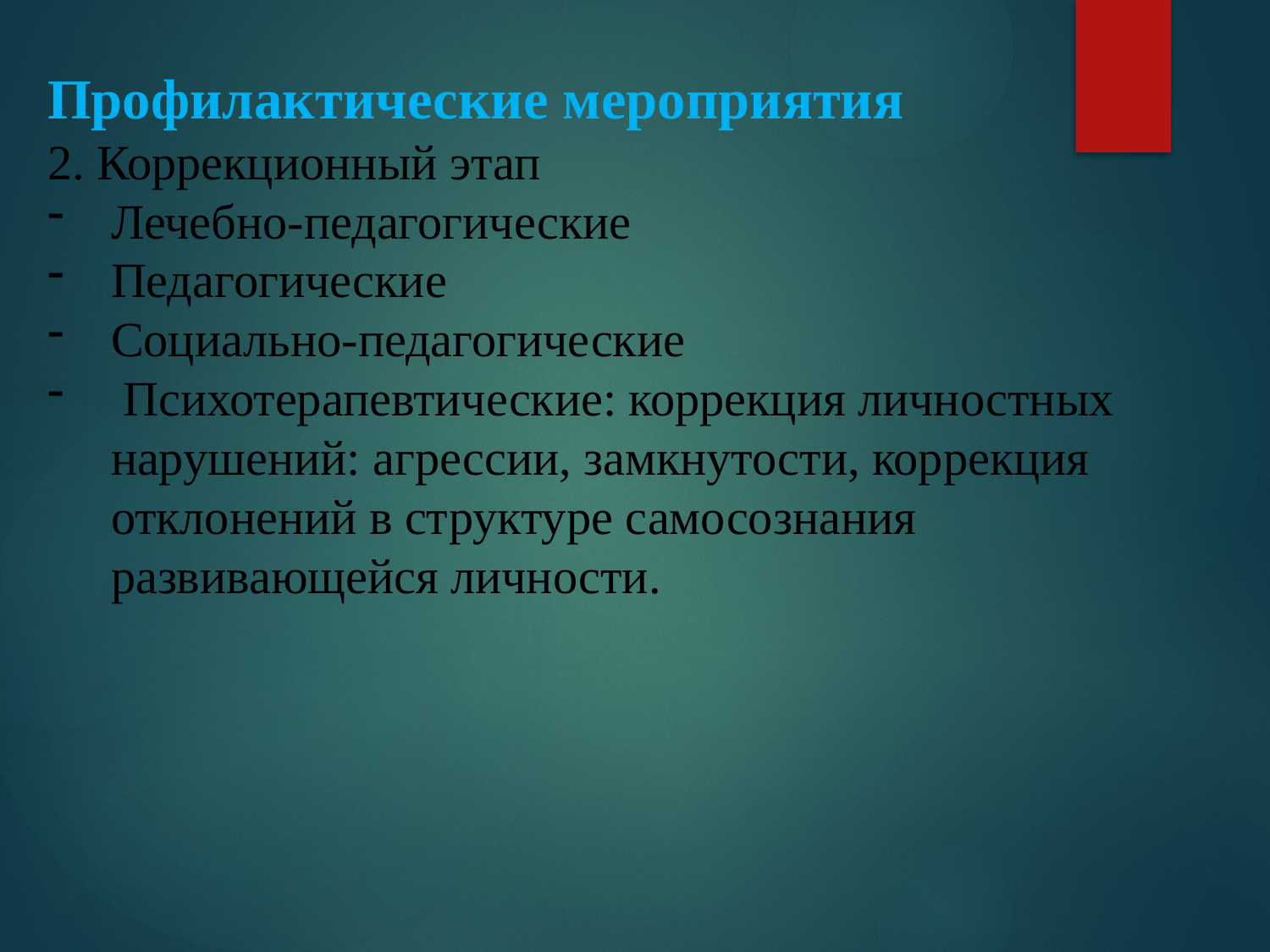

Профилактические мероприятия
2. Коррекционный этап
Лечебно-педагогические
Педагогические
Социально-педагогические
 Психотерапевтические: коррекция личностных нарушений: агрессии, замкнутости, коррекция отклонений в структуре самосознания развивающейся личности.